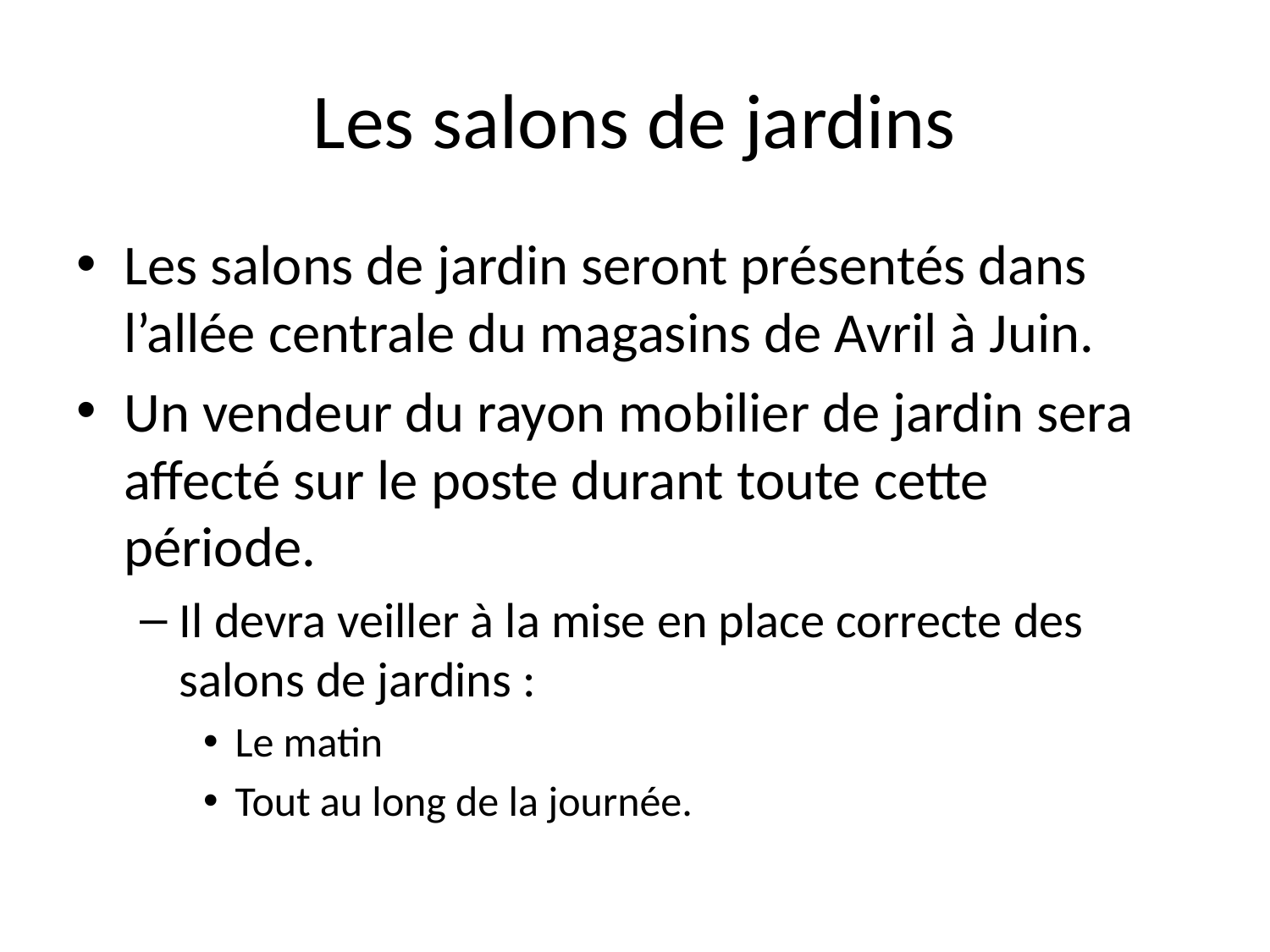

# Les salons de jardins
Les salons de jardin seront présentés dans l’allée centrale du magasins de Avril à Juin.
Un vendeur du rayon mobilier de jardin sera affecté sur le poste durant toute cette période.
Il devra veiller à la mise en place correcte des salons de jardins :
Le matin
Tout au long de la journée.